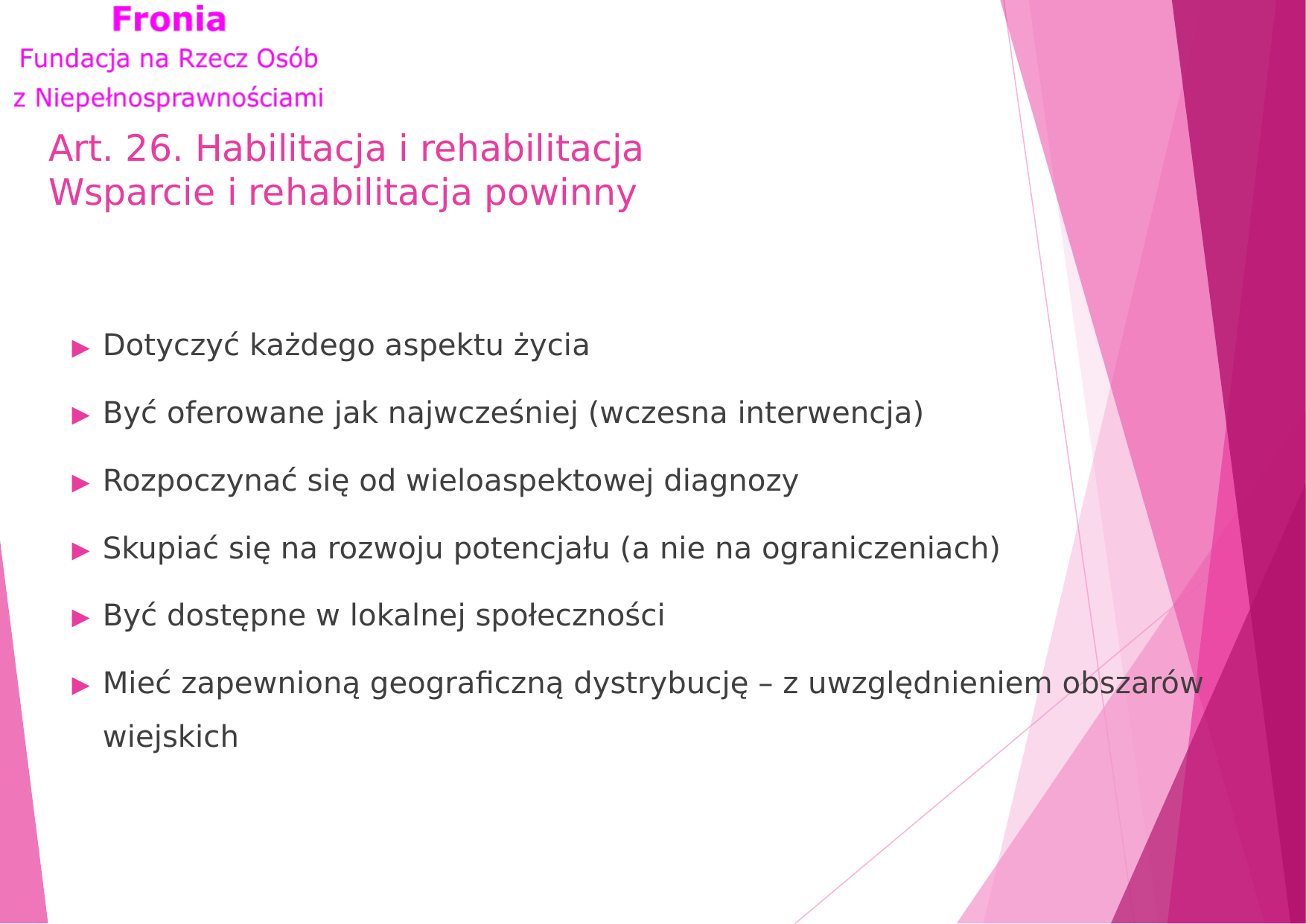

# Art. 26. Habilitacja i rehabilitacja Wsparcie i rehabilitacja powinny
Dotyczyć każdego aspektu życia
Być oferowane jak najwcześniej (wczesna interwencja)
Rozpoczynać się od wieloaspektowej diagnozy
Skupiać się na rozwoju potencjału (a nie na ograniczeniach)
Być dostępne w lokalnej społeczności
Mieć zapewnioną geograficzną dystrybucję – z uwzględnieniem obszarów wiejskich